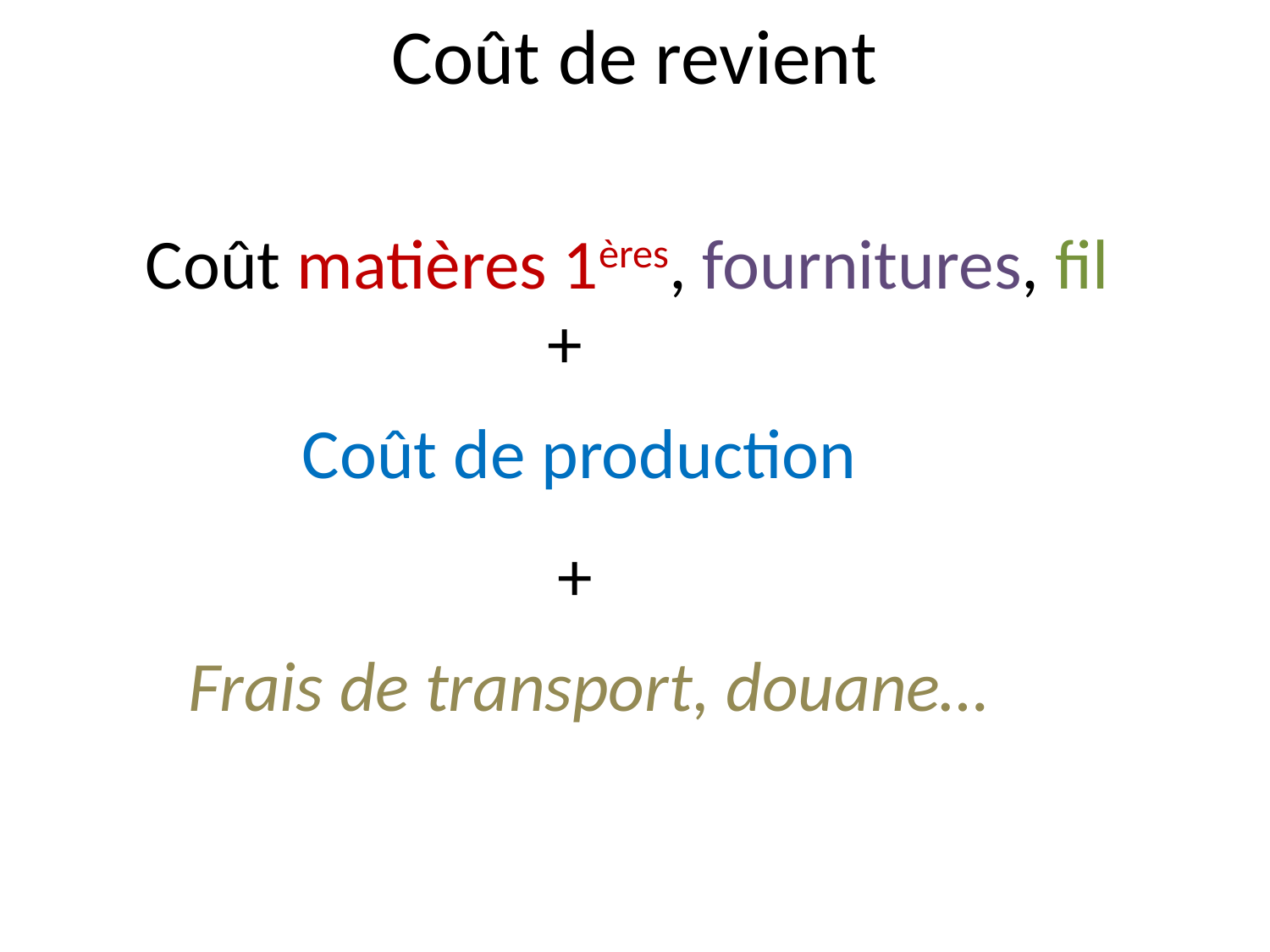

# Coût de revient
Coût matières 1ères, fournitures, fil
+
Coût de production
+
Frais de transport, douane…